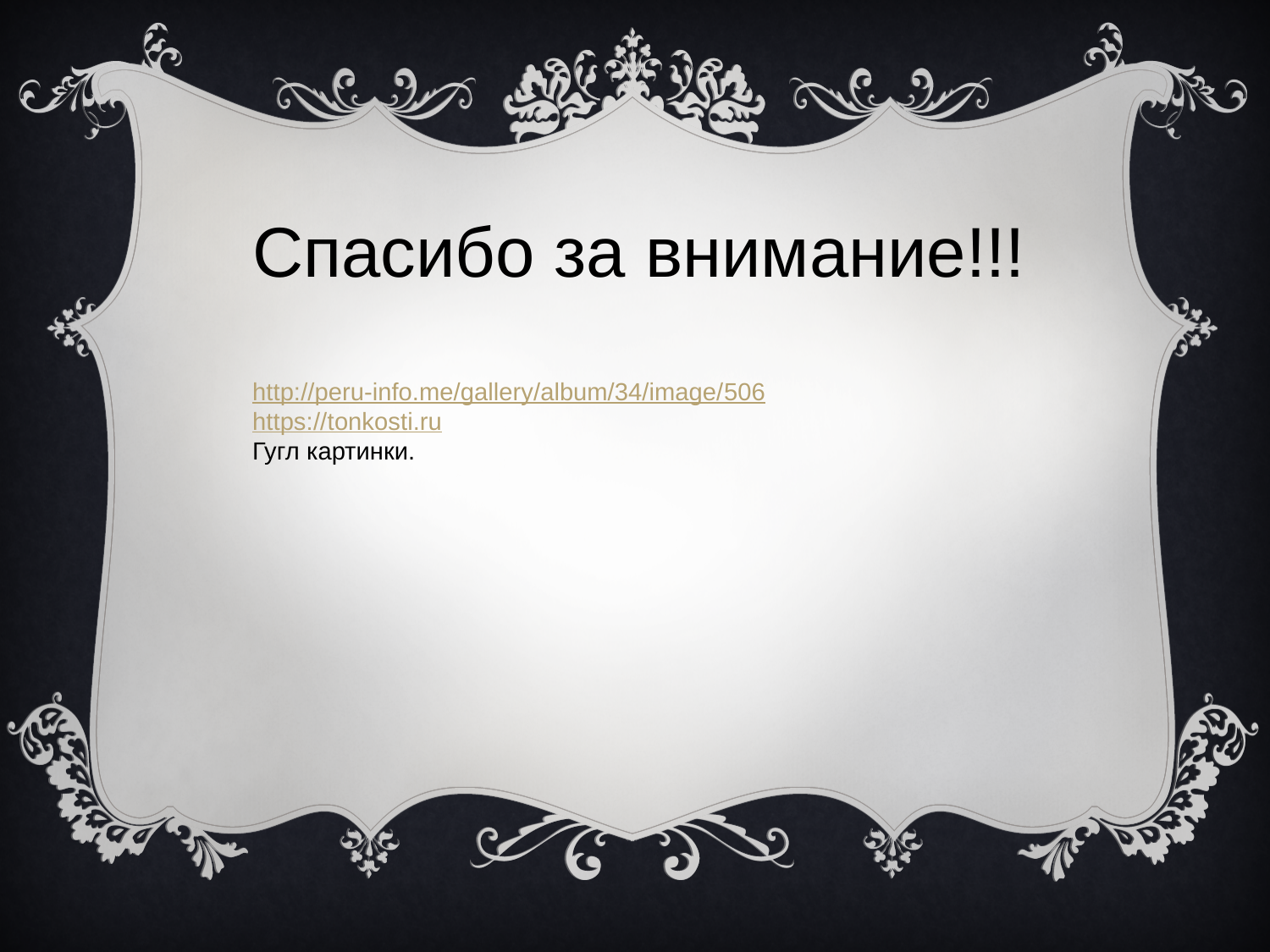

Спасибо за внимание!!!

http://peru-info.me/gallery/album/34/image/506
https://tonkosti.ru
Гугл картинки.